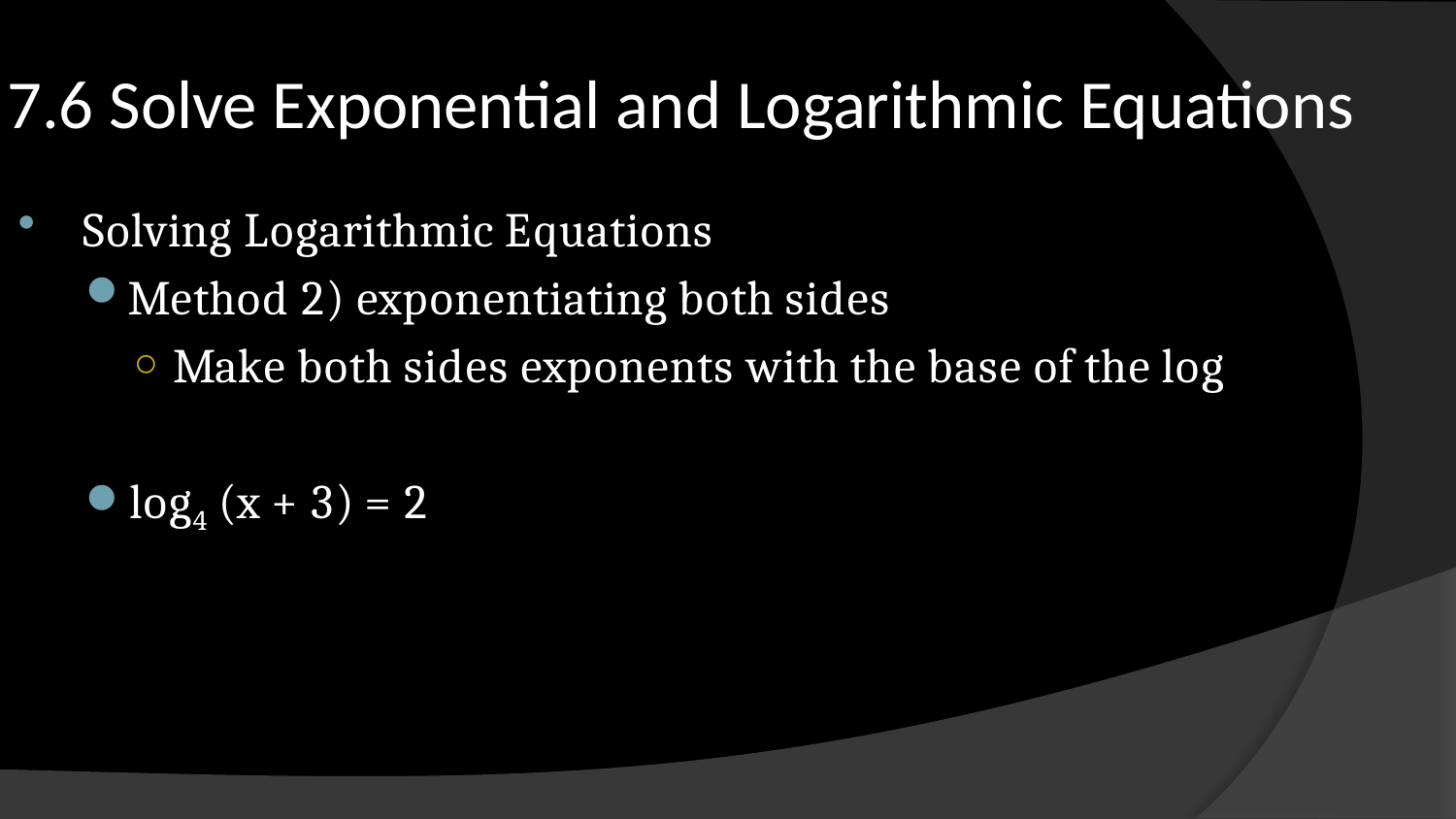

# 7.6 Solve Exponential and Logarithmic Equations
Solving Logarithmic Equations
Method 2) exponentiating both sides
Make both sides exponents with the base of the log

log4 (x + 3) = 2